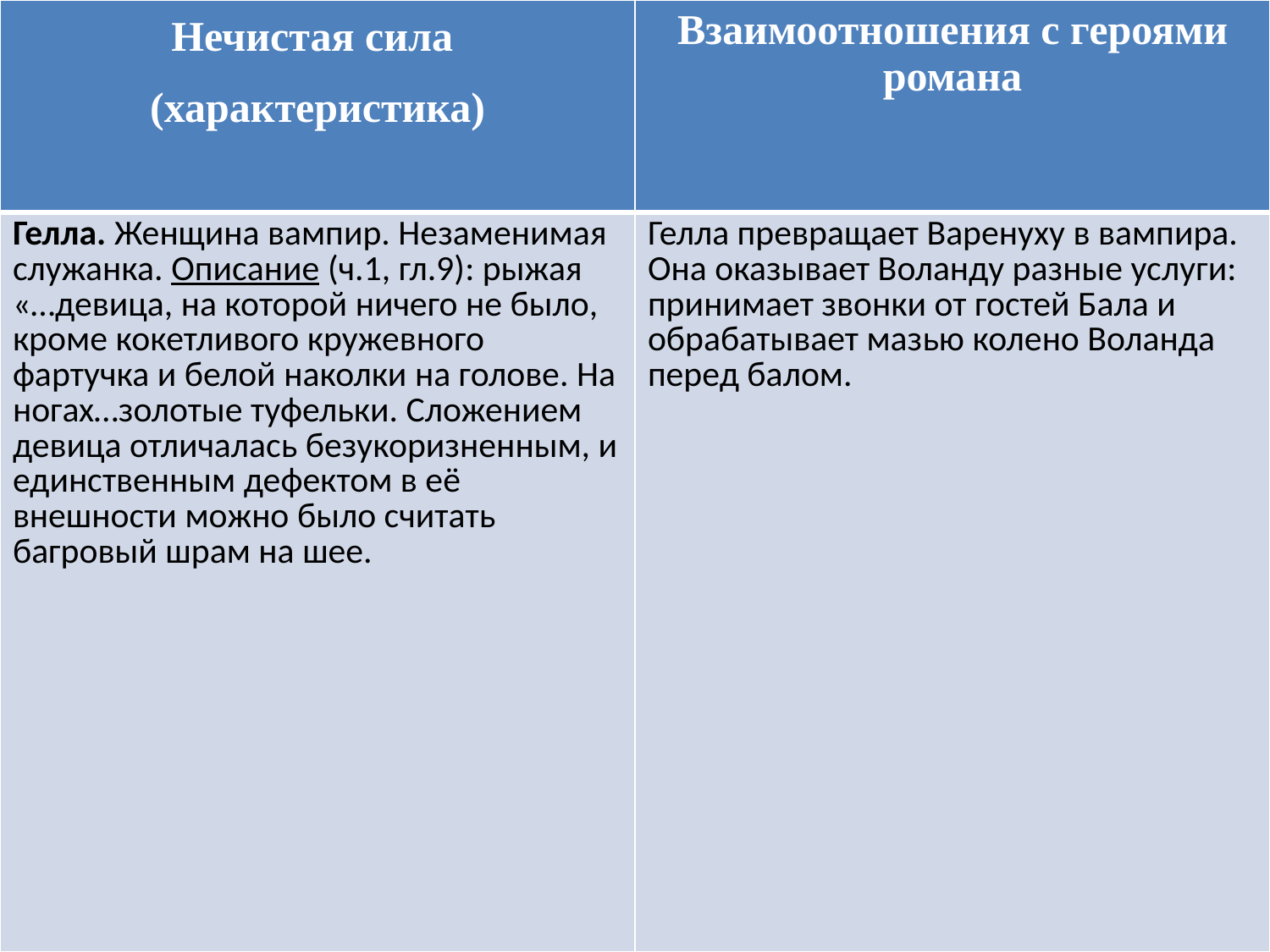

| Нечистая сила (характеристика) |
| --- |
| Гелла. Женщина вампир. Незаменимая служанка. Описание (ч.1, гл.9): рыжая «…девица, на которой ничего не было, кроме кокетливого кружевного фартучка и белой наколки на голове. На ногах…золотые туфельки. Сложением девица отличалась безукоризненным, и единственным дефектом в её внешности можно было считать багровый шрам на шее. |
| Взаимоотношения с героями романа |
| --- |
| Гелла превращает Варенуху в вампира. Она оказывает Воланду разные услуги: принимает звонки от гостей Бала и обрабатывает мазью колено Воланда перед балом. |
#